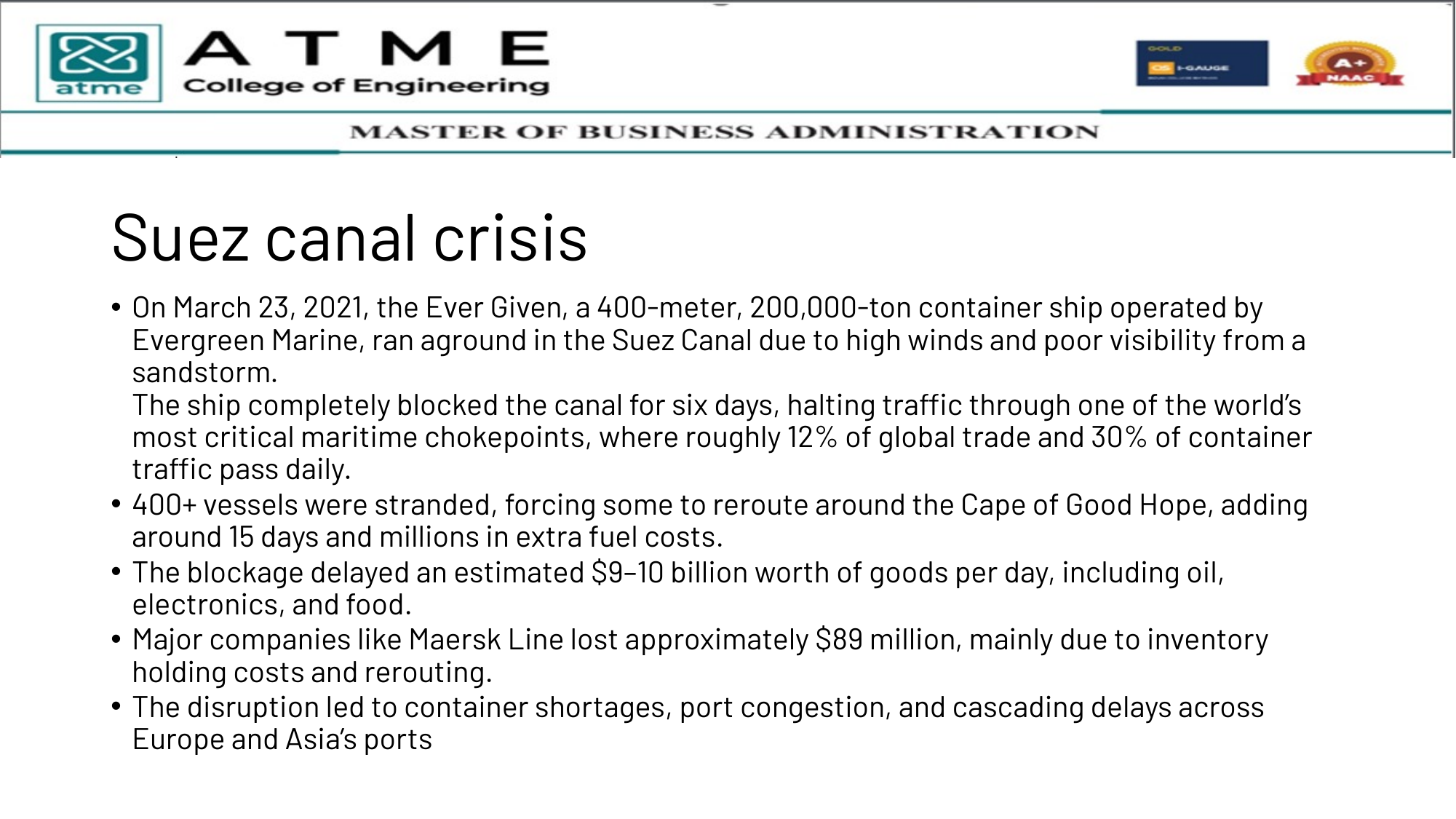

# Suez canal crisis
On March 23, 2021, the Ever Given, a 400-meter, 200,000-ton container ship operated by Evergreen Marine, ran aground in the Suez Canal due to high winds and poor visibility from a sandstorm.​
The ship completely blocked the canal for six days, halting traffic through one of the world’s most critical maritime chokepoints, where roughly 12% of global trade and 30% of container traffic pass daily.​
400+ vessels were stranded, forcing some to reroute around the Cape of Good Hope, adding around 15 days and millions in extra fuel costs.​
The blockage delayed an estimated $9–10 billion worth of goods per day, including oil, electronics, and food.​
Major companies like Maersk Line lost approximately $89 million, mainly due to inventory holding costs and rerouting.​
The disruption led to container shortages, port congestion, and cascading delays across Europe and Asia’s ports